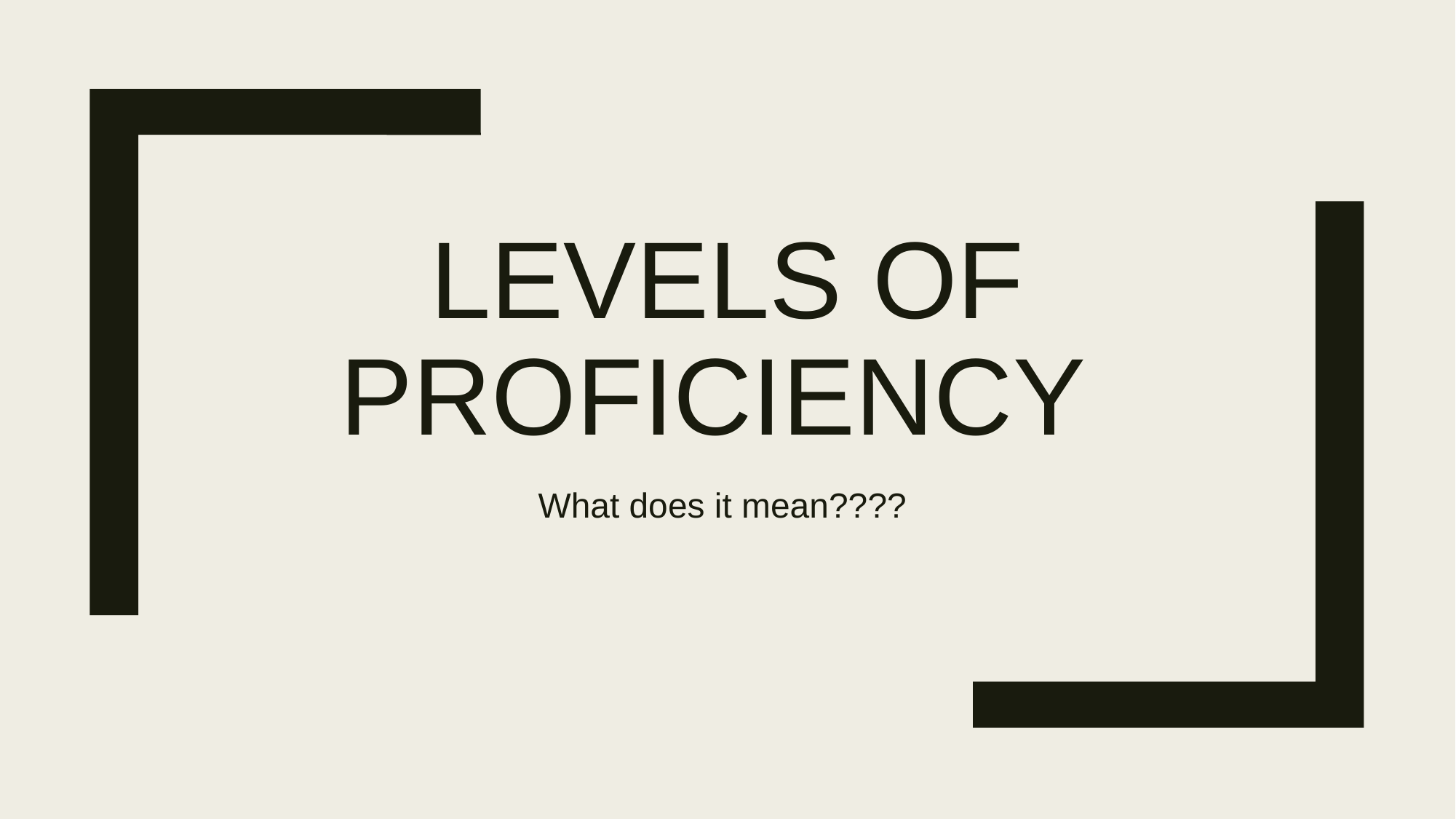

# LevelS of proficiency
What does it mean????